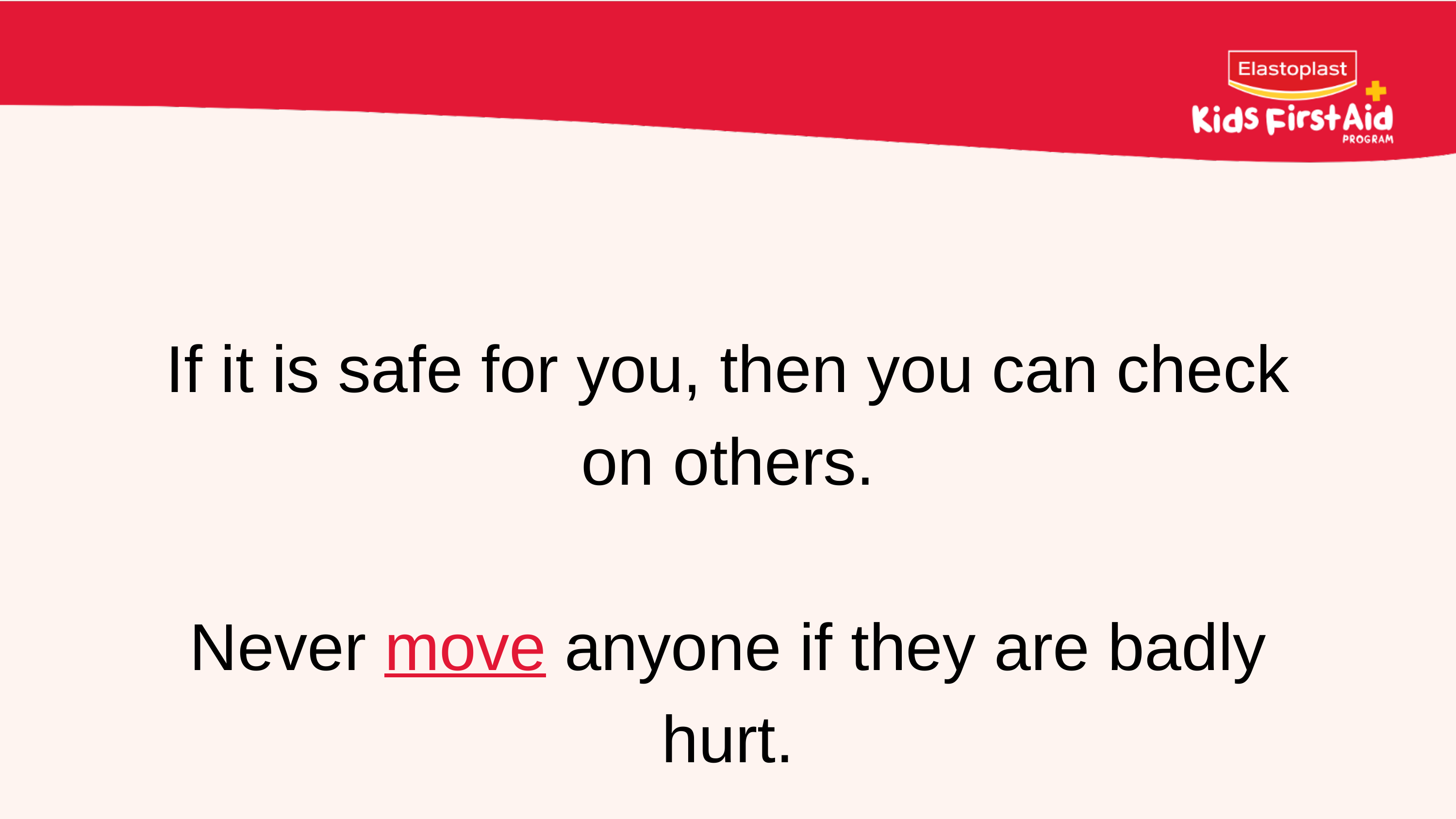

If it is safe for you, then you can check on others.

Never move anyone if they are badly hurt.
17